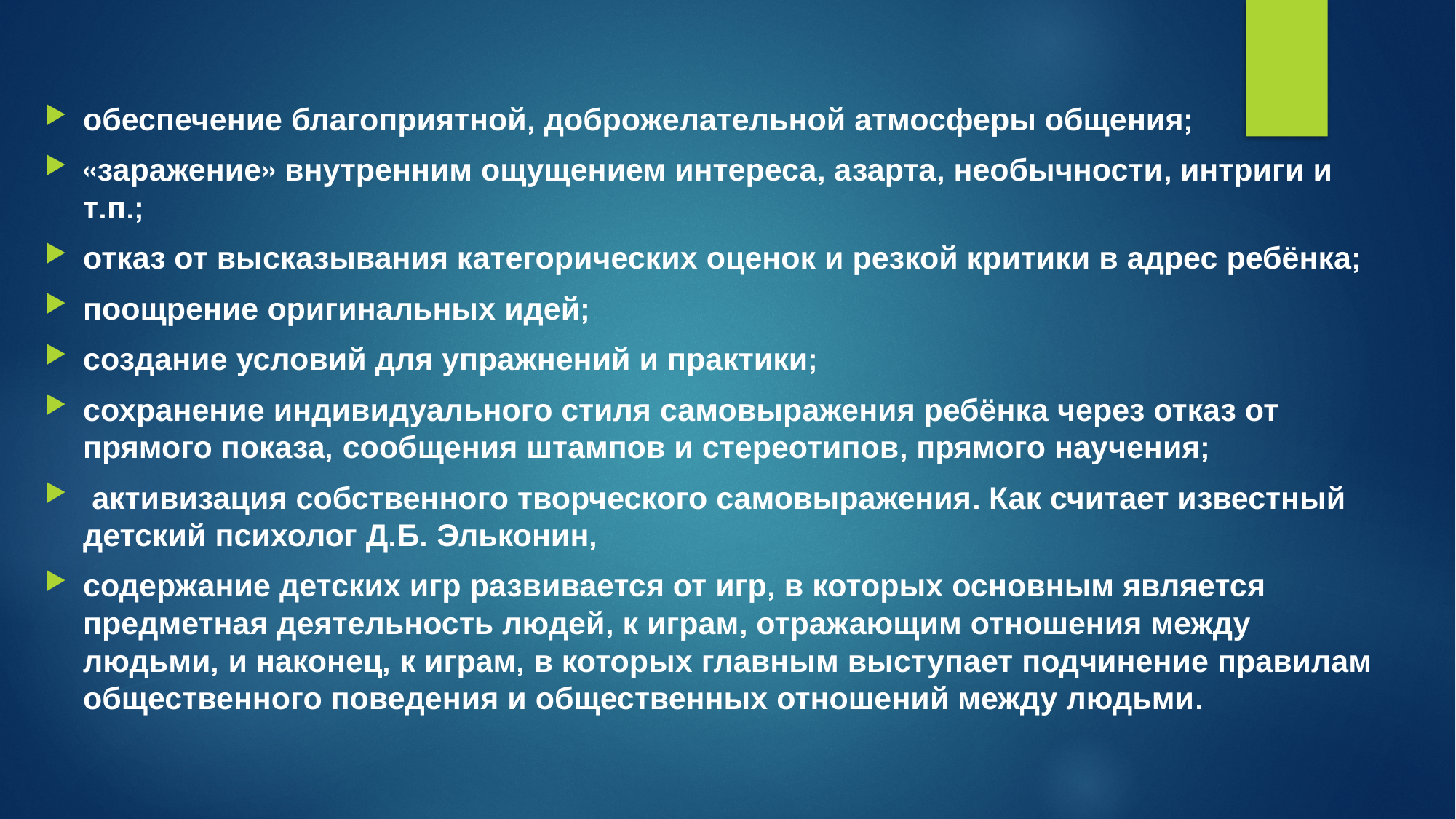

обеспечение благоприятной, доброжелательной атмосферы общения;
«заражение» внутренним ощущением интереса, азарта, необычности, интриги и т.п.;
отказ от высказывания категорических оценок и резкой критики в адрес ребёнка;
поощрение оригинальных идей;
создание условий для упражнений и практики;
сохранение индивидуального стиля самовыражения ребёнка через отказ от прямого показа, сообщения штампов и стереотипов, прямого научения;
 активизация собственного творческого самовыражения. Как считает известный детский психолог Д.Б. Эльконин,
содержание детских игр развивается от игр, в которых основным является предметная деятельность людей, к играм, отражающим отношения между людьми, и наконец, к играм, в которых главным выступает подчинение правилам общественного поведения и общественных отношений между людьми.